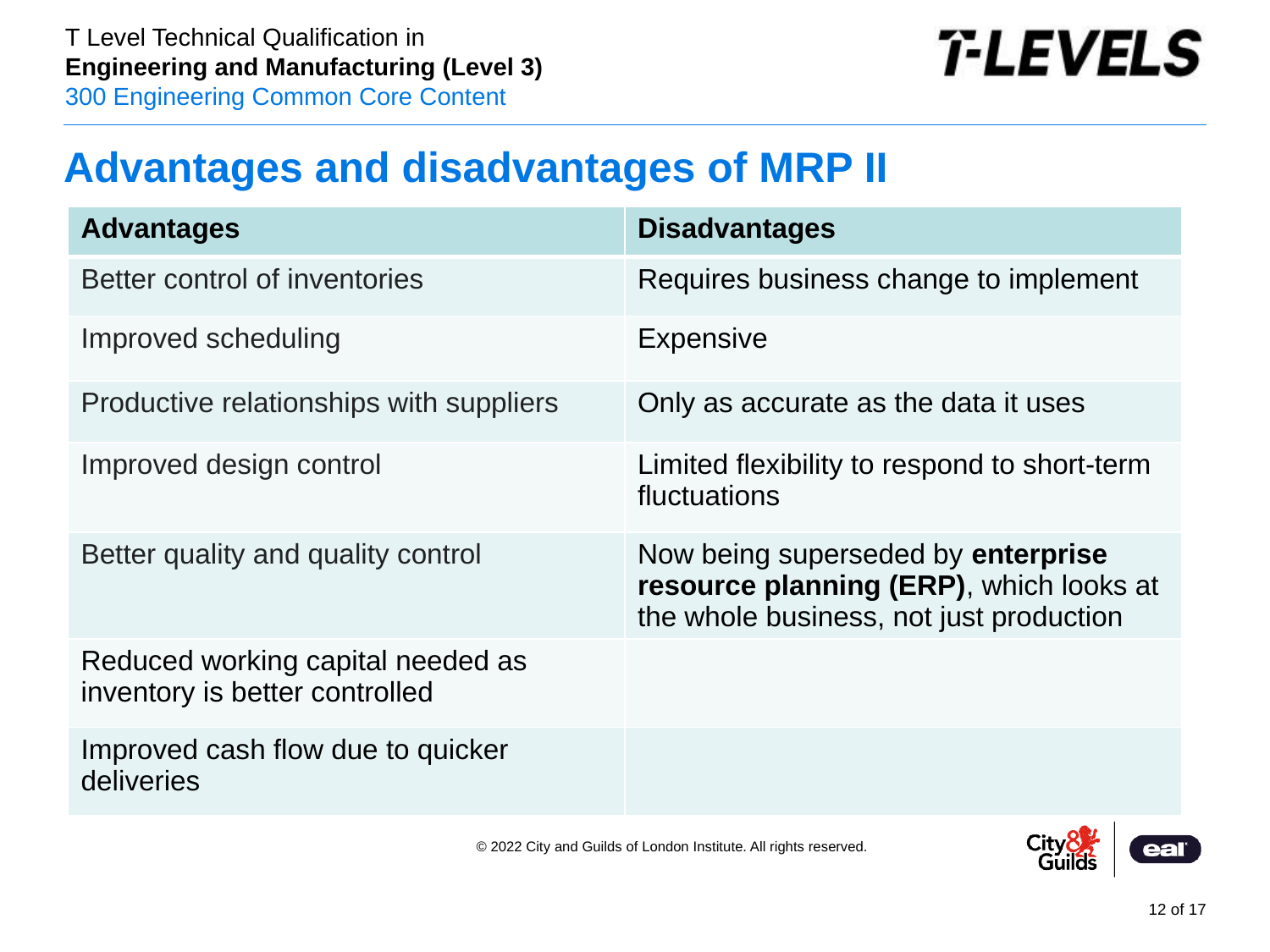

# Advantages and disadvantages of MRP II
| Advantages | Disadvantages |
| --- | --- |
| Better control of inventories | Requires business change to implement |
| Improved scheduling | Expensive |
| Productive relationships with suppliers | Only as accurate as the data it uses |
| Improved design control | Limited flexibility to respond to short-term fluctuations |
| Better quality and quality control | Now being superseded by enterprise resource planning (ERP), which looks at the whole business, not just production |
| Reduced working capital needed as inventory is better controlled |  |
| Improved cash flow due to quicker deliveries |  |